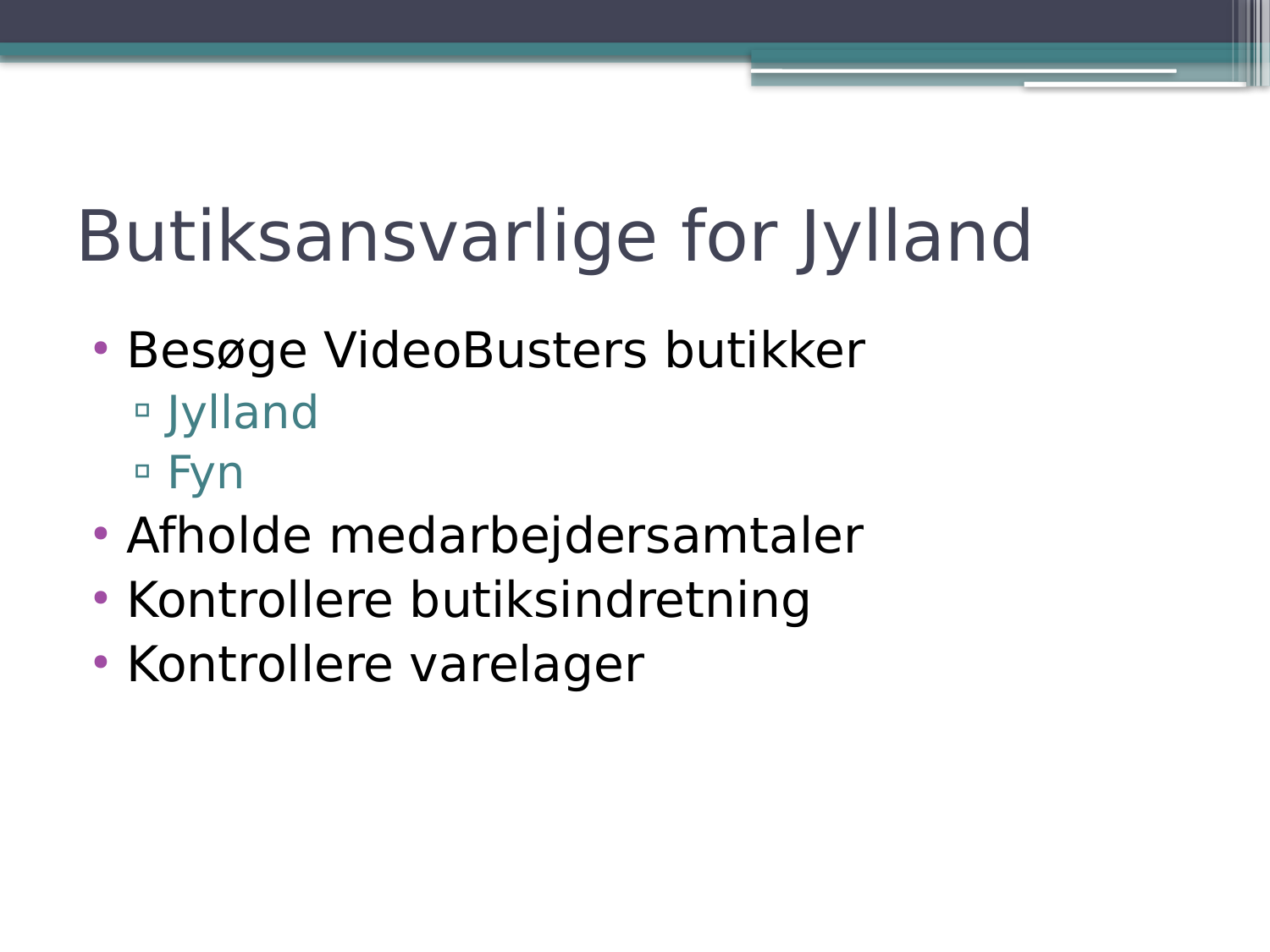

# Butiksansvarlige for Jylland
Besøge VideoBusters butikker
Jylland
Fyn
Afholde medarbejdersamtaler
Kontrollere butiksindretning
Kontrollere varelager